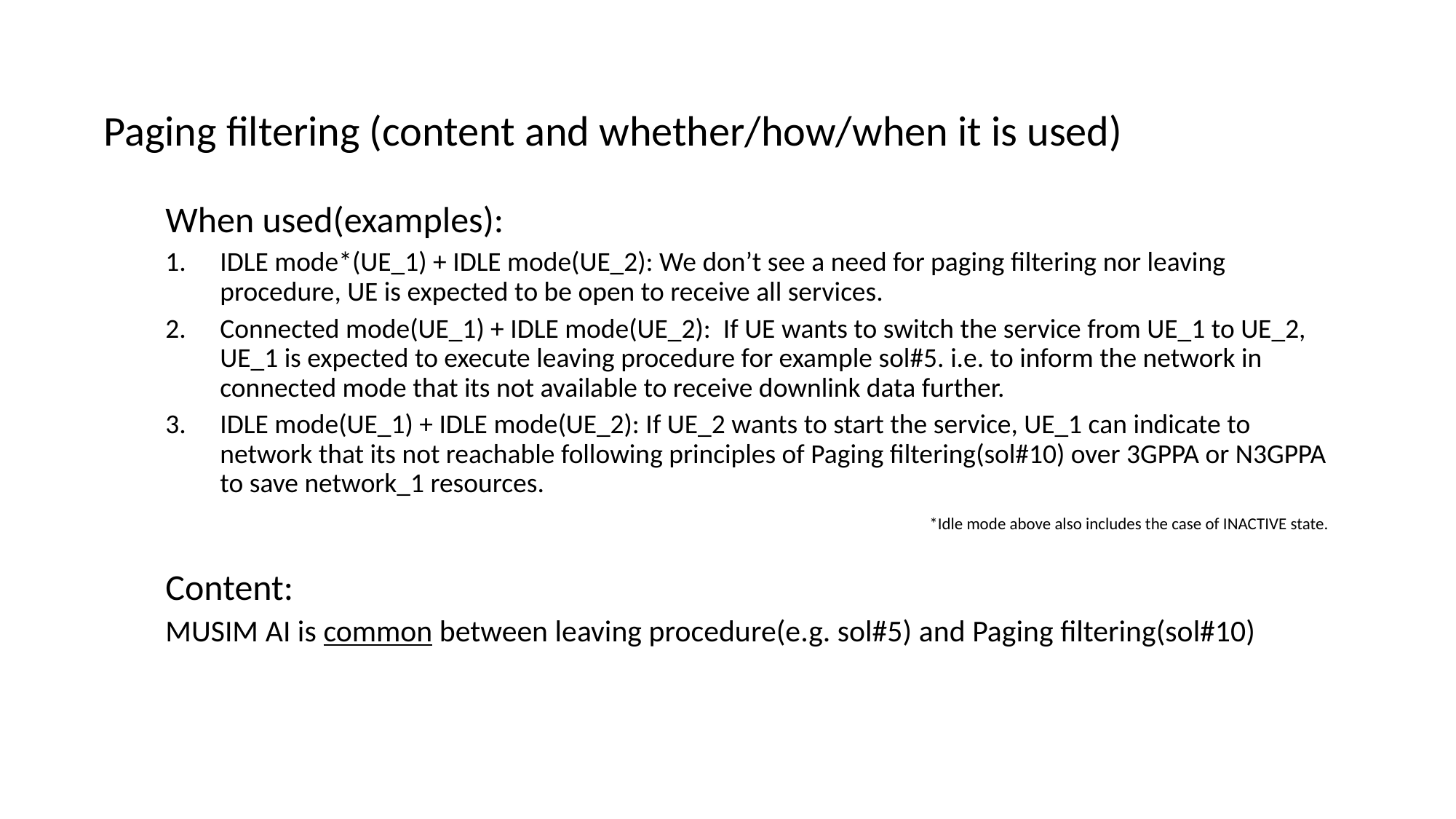

# Paging filtering (content and whether/how/when it is used)
When used(examples):
IDLE mode*(UE_1) + IDLE mode(UE_2): We don’t see a need for paging filtering nor leaving procedure, UE is expected to be open to receive all services.
Connected mode(UE_1) + IDLE mode(UE_2):  If UE wants to switch the service from UE_1 to UE_2, UE_1 is expected to execute leaving procedure for example sol#5. i.e. to inform the network in connected mode that its not available to receive downlink data further.
IDLE mode(UE_1) + IDLE mode(UE_2): If UE_2 wants to start the service, UE_1 can indicate to network that its not reachable following principles of Paging filtering(sol#10) over 3GPPA or N3GPPA to save network_1 resources.
 							*Idle mode above also includes the case of INACTIVE state.

Content:
MUSIM AI is common between leaving procedure(e.g. sol#5) and Paging filtering(sol#10)